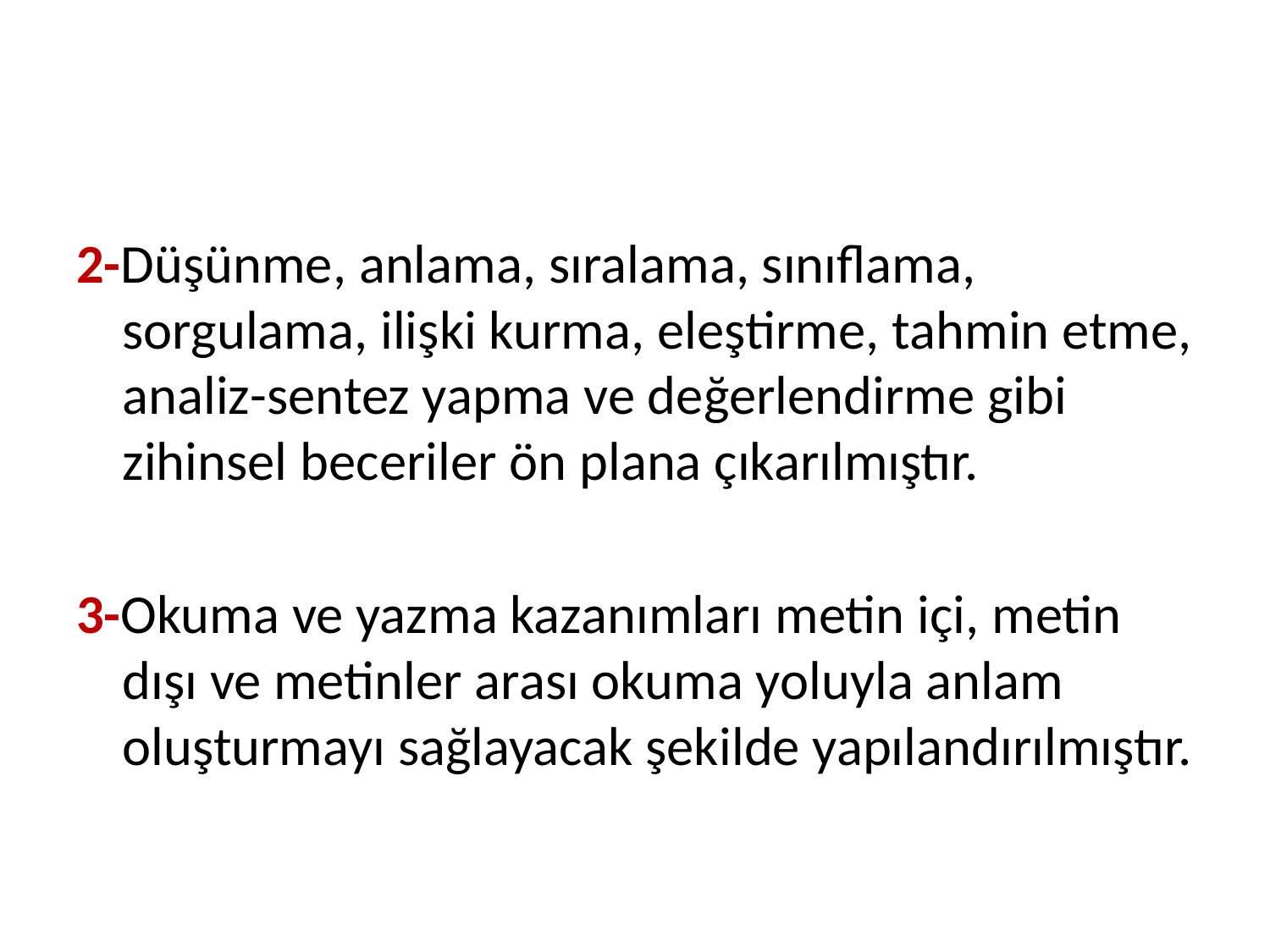

#
2-Düşünme, anlama, sıralama, sınıflama, sorgulama, ilişki kurma, eleştirme, tahmin etme, analiz-sentez yapma ve değerlendirme gibi zihinsel beceriler ön plana çıkarılmıştır.

3-Okuma ve yazma kazanımları metin içi, metin dışı ve metinler arası okuma yoluyla anlam oluşturmayı sağlayacak şekilde yapılandırılmıştır.